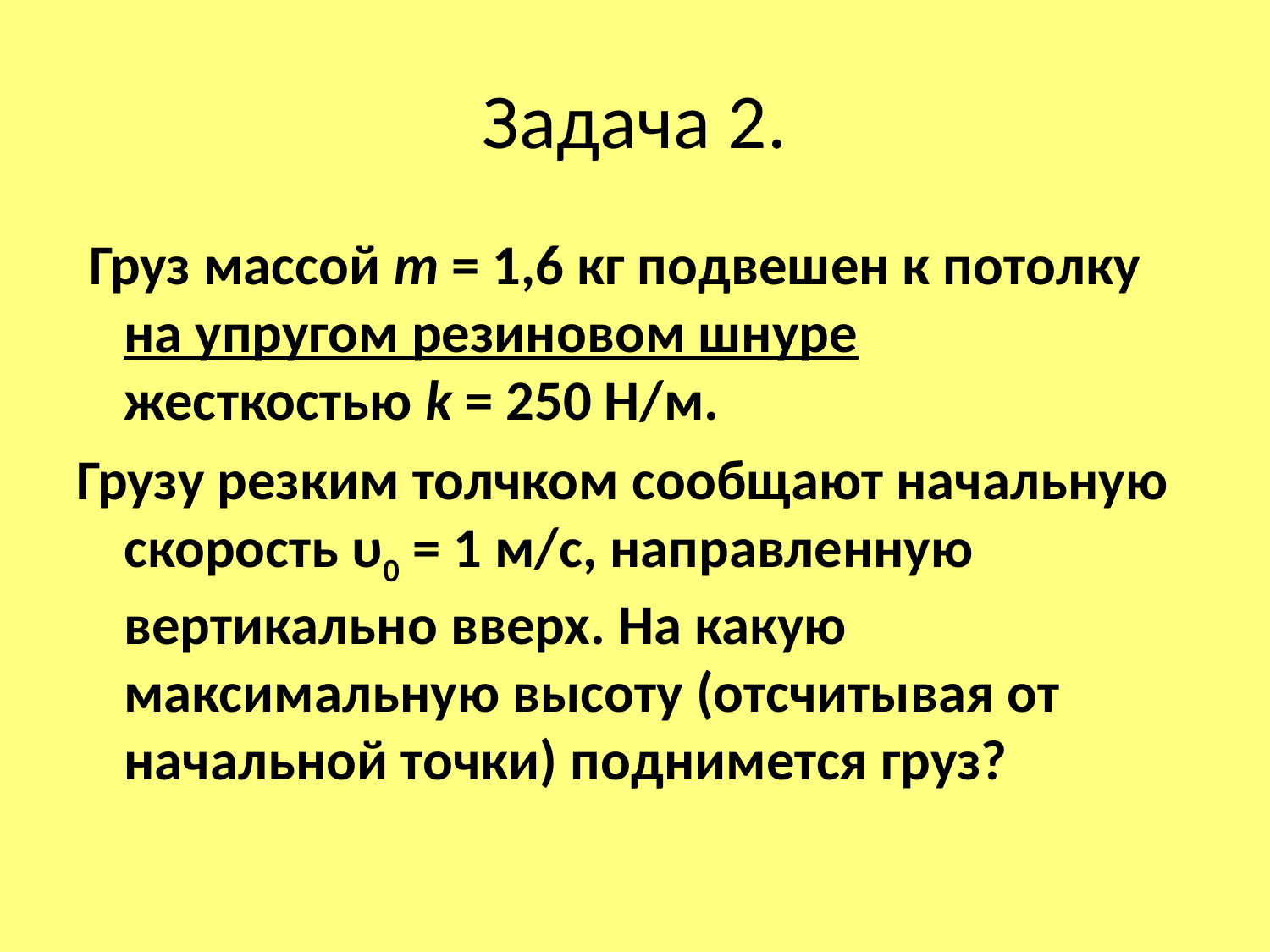

# Задача 2.
 Груз массой m = 1,6 кг подвешен к потолку на упругом резиновом шнуре жесткостью k = 250 Н/м.
Грузу резким толчком сообщают начальную скорость υ0 = 1 м/с, направленную вертикально вверх. На какую максимальную высоту (отсчитывая от начальной точки) поднимется груз?